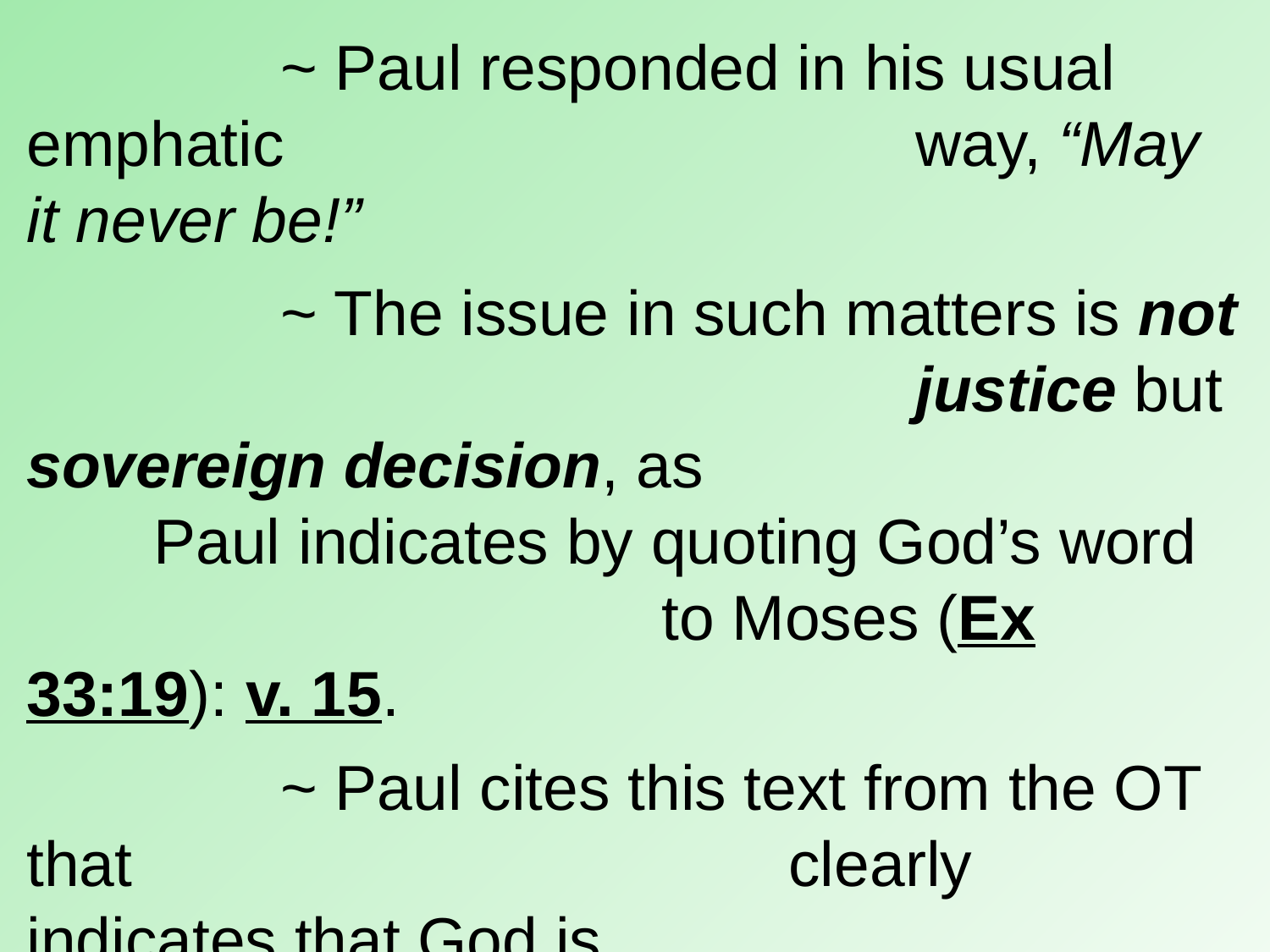

~ Paul responded in his usual emphatic 					way, “May it never be!”
		~ The issue in such matters is not 							justice but sovereign decision, as 					Paul indicates by quoting God’s word 					to Moses (Ex 33:19): v. 15.
		~ Paul cites this text from the OT that 						clearly indicates that God is 							absolutely sovereign and does elect 					who will be saved without violating 					His other attributes.